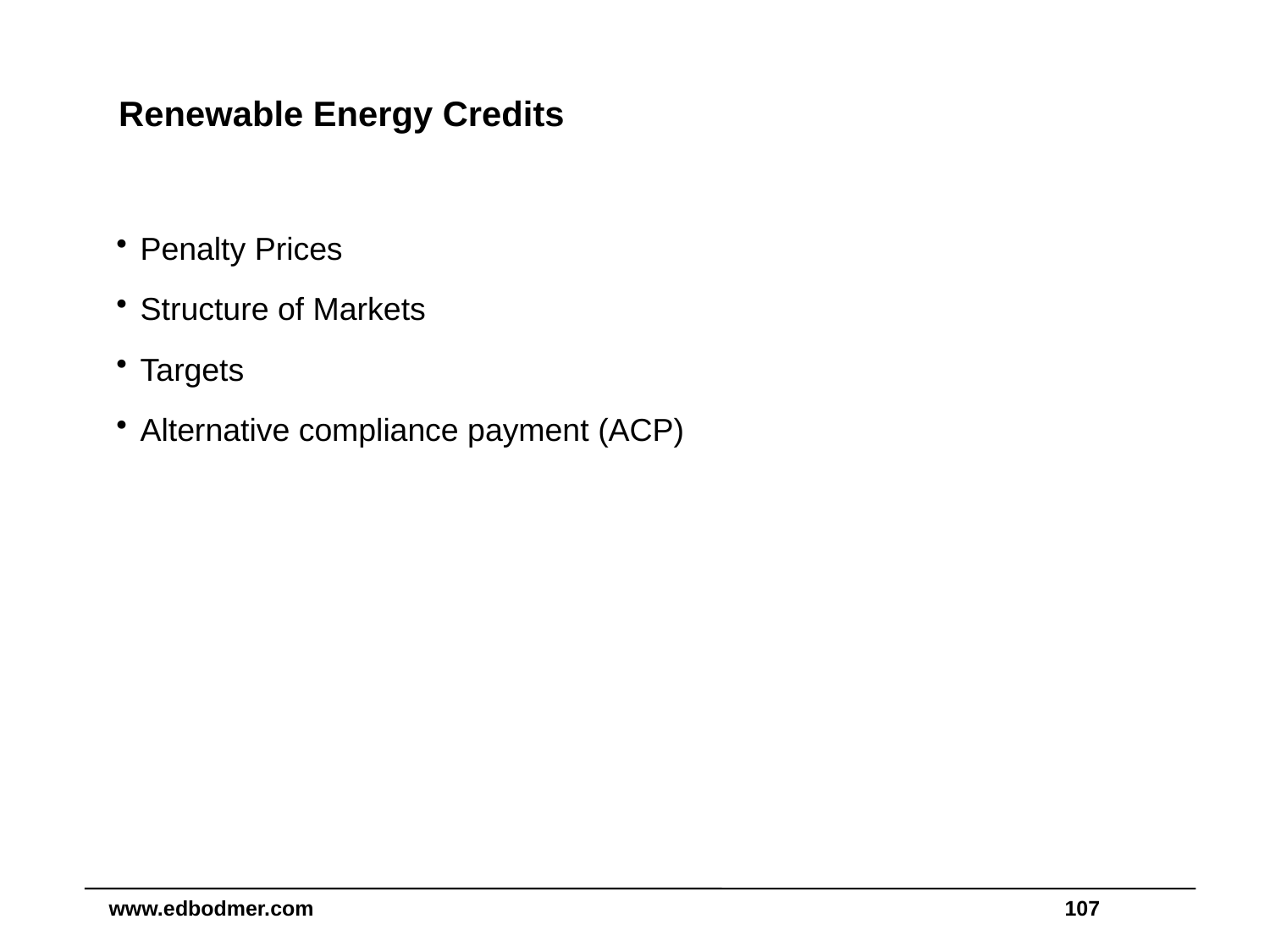

# Renewable Energy Credits
Penalty Prices
Structure of Markets
Targets
Alternative compliance payment (ACP)